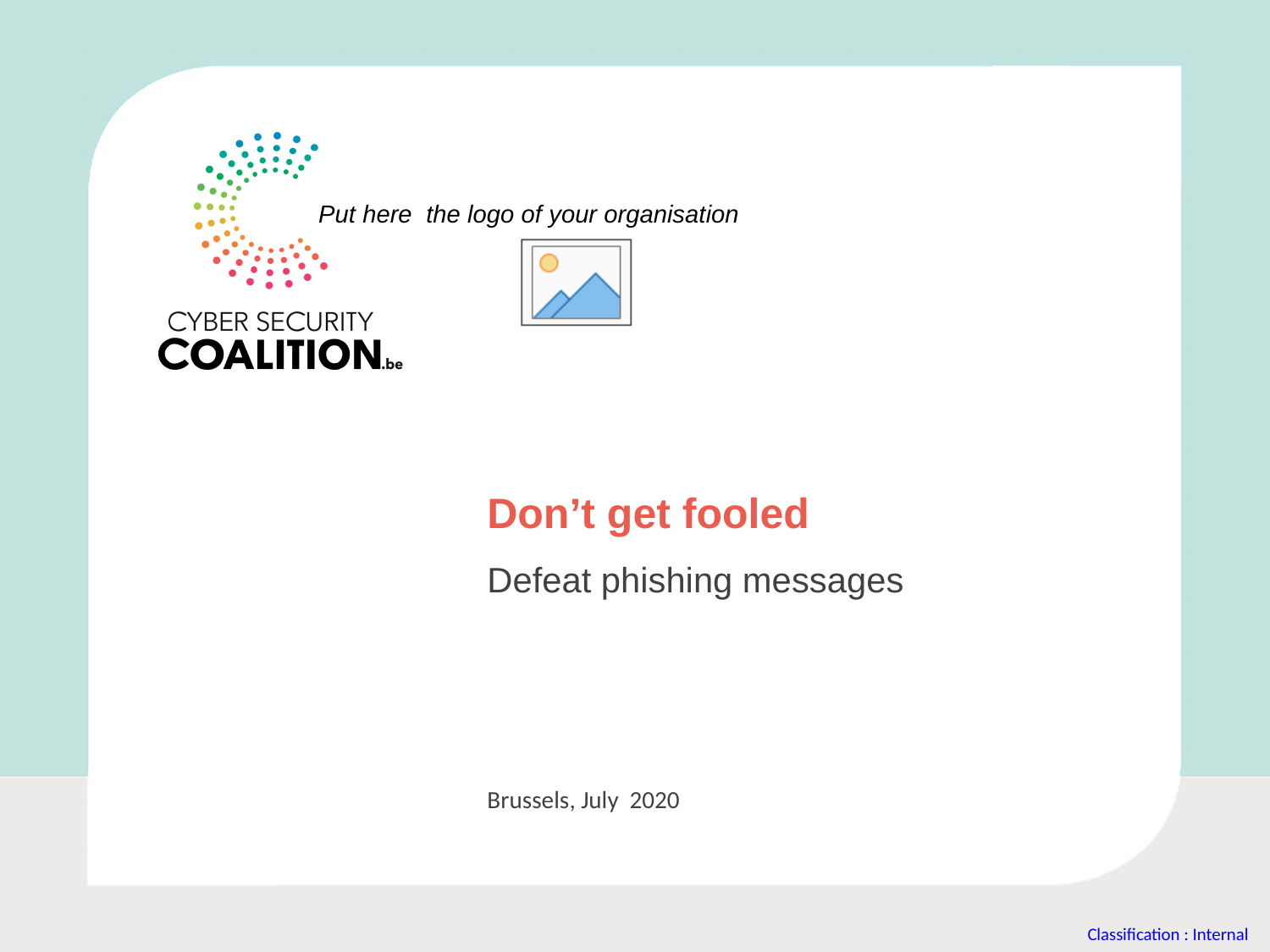

Don’t get fooled
Defeat phishing messages
Brussels, July  2020